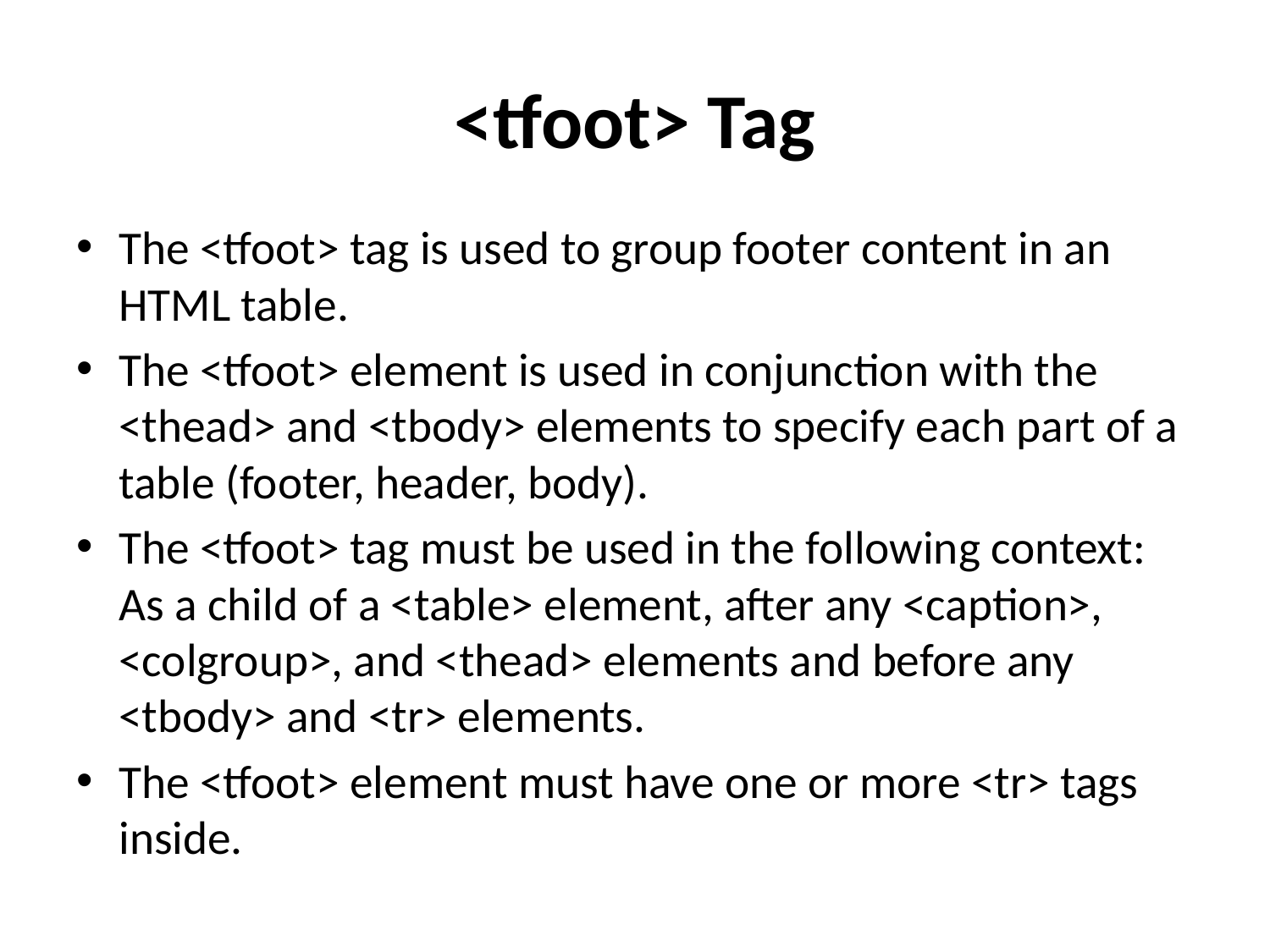

# <tfoot> Tag
The <tfoot> tag is used to group footer content in an HTML table.
The <tfoot> element is used in conjunction with the <thead> and <tbody> elements to specify each part of a table (footer, header, body).
The <tfoot> tag must be used in the following context: As a child of a <table> element, after any <caption>, <colgroup>, and <thead> elements and before any <tbody> and <tr> elements.
The <tfoot> element must have one or more <tr> tags inside.